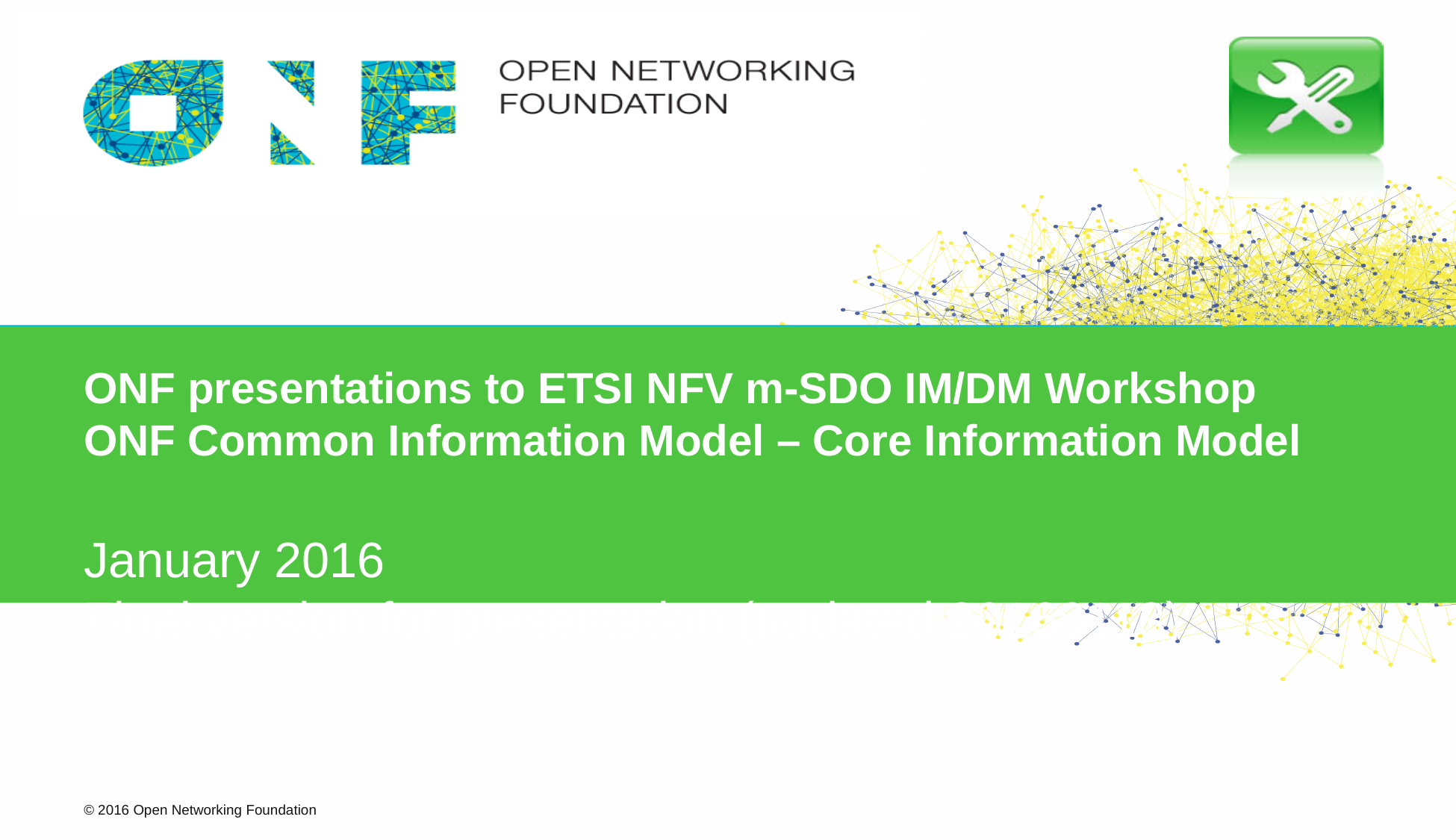

# ONF presentations to ETSI NFV m-SDO IM/DM Workshop ONF Common Information Model – Core Information Model
January 2016
Final version for presentation (updated 20160113)